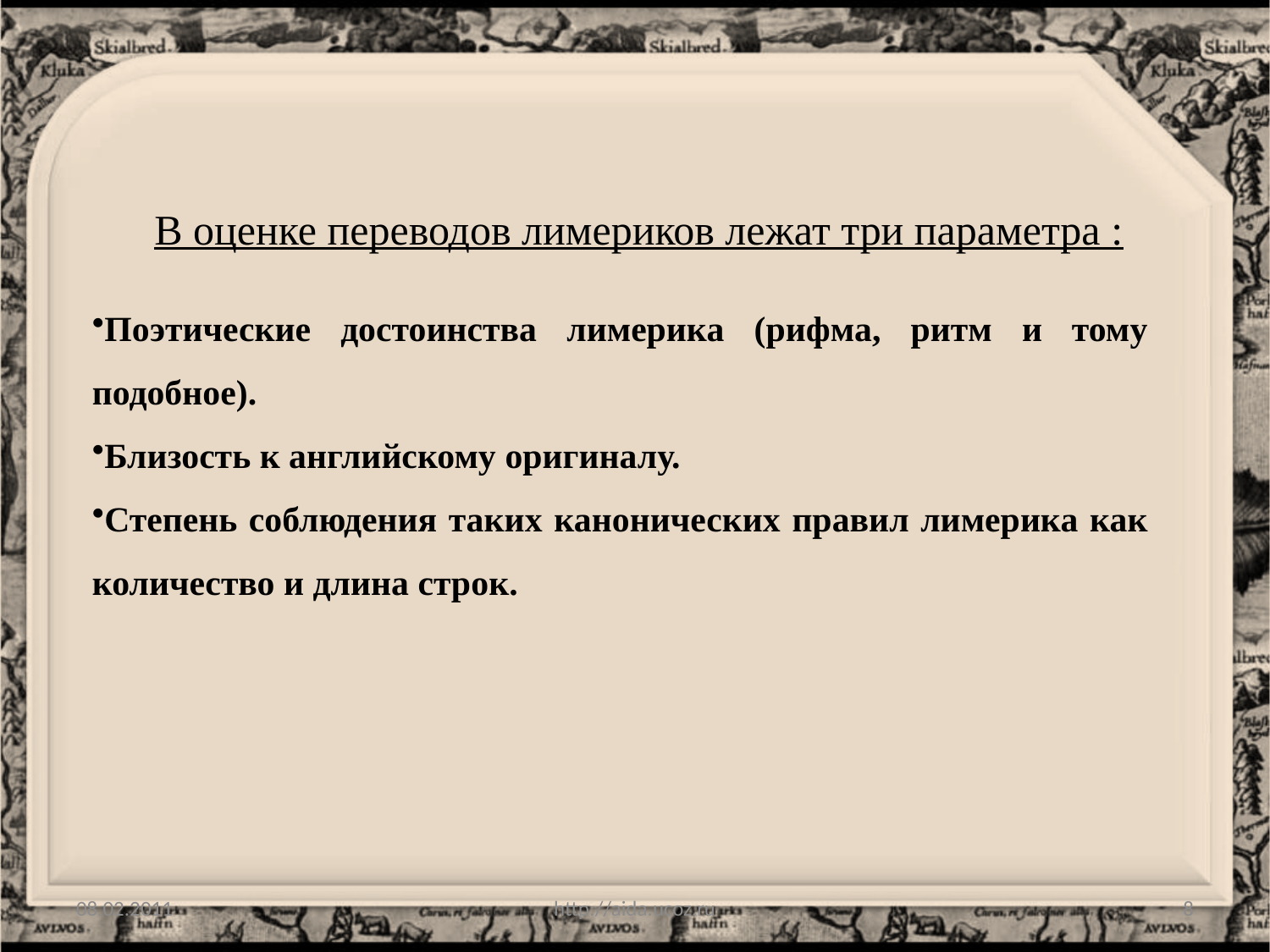

В оценке переводов лимериков лежат три параметра :

Поэтические достоинства лимерика (рифма, ритм и тому подобное).
Близость к английскому оригиналу.
Степень соблюдения таких канонических правил лимерика как количество и длина строк.
08.02.2011
http://aida.ucoz.ru
8